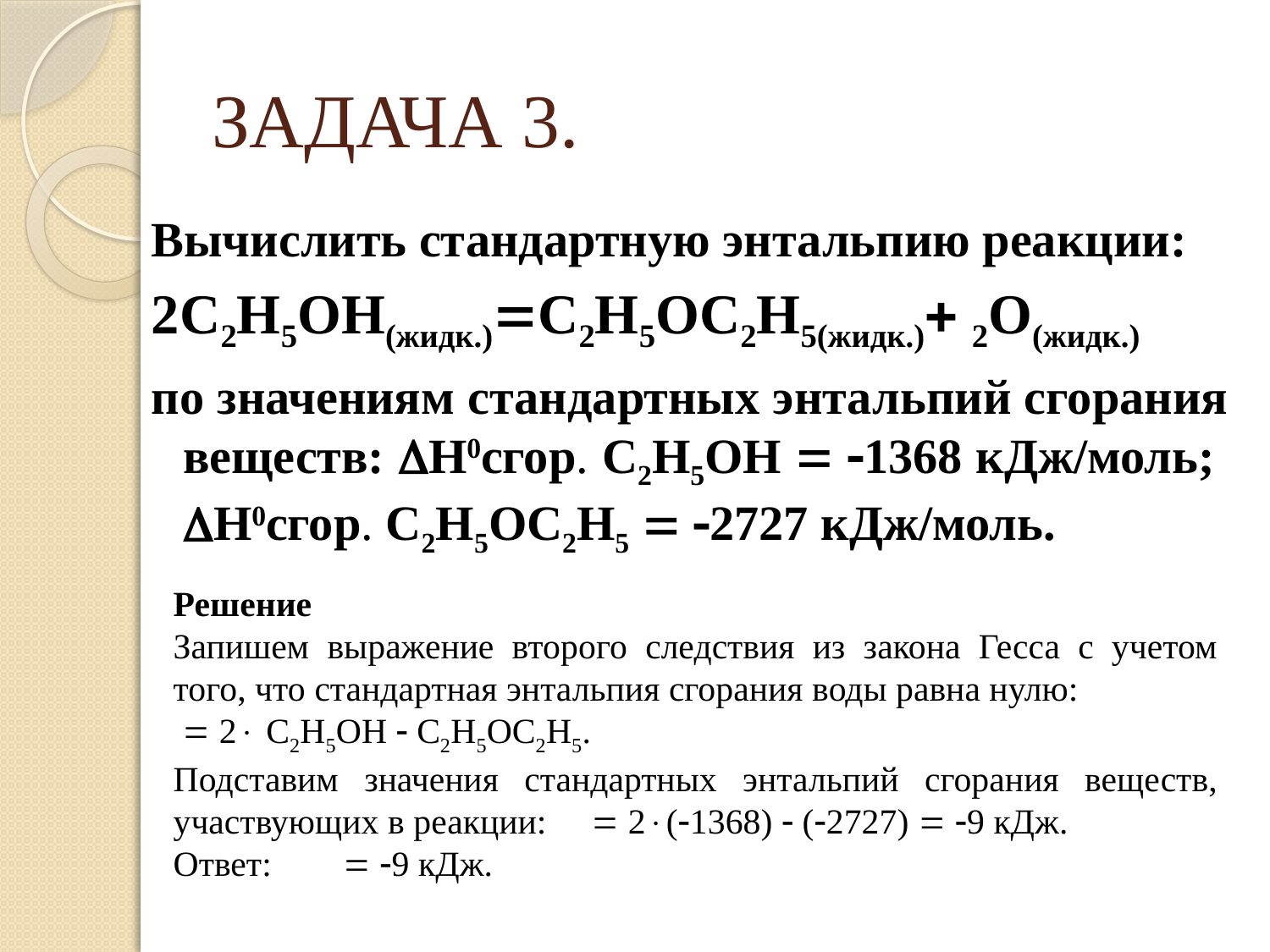

# ЗАДАЧА 3.
Вычислить стандартную энтальпию реакции:
2C2H5OH(жидк.)=C2H5OC2H5(жидк.)+ 2O(жидк.)
по значениям стандартных энтальпий сгорания веществ: ΔH0сгор. C2H5OH = −1368 кДж/моль;  ΔH0сгор. C2H5OC2H5 = −2727 кДж/моль.

Решение
Запишем выражение второго следствия из закона Гесса с учетом того, что стандартная энтальпия сгорания воды равна нулю:
 = 2⋅ C2H5OH − C2H5OC2H5.
Подставим значения стандартных энтальпий сгорания веществ, участвующих в реакции:     = 2⋅(−1368) − (−2727) = −9 кДж.
Ответ:        = −9 кДж.